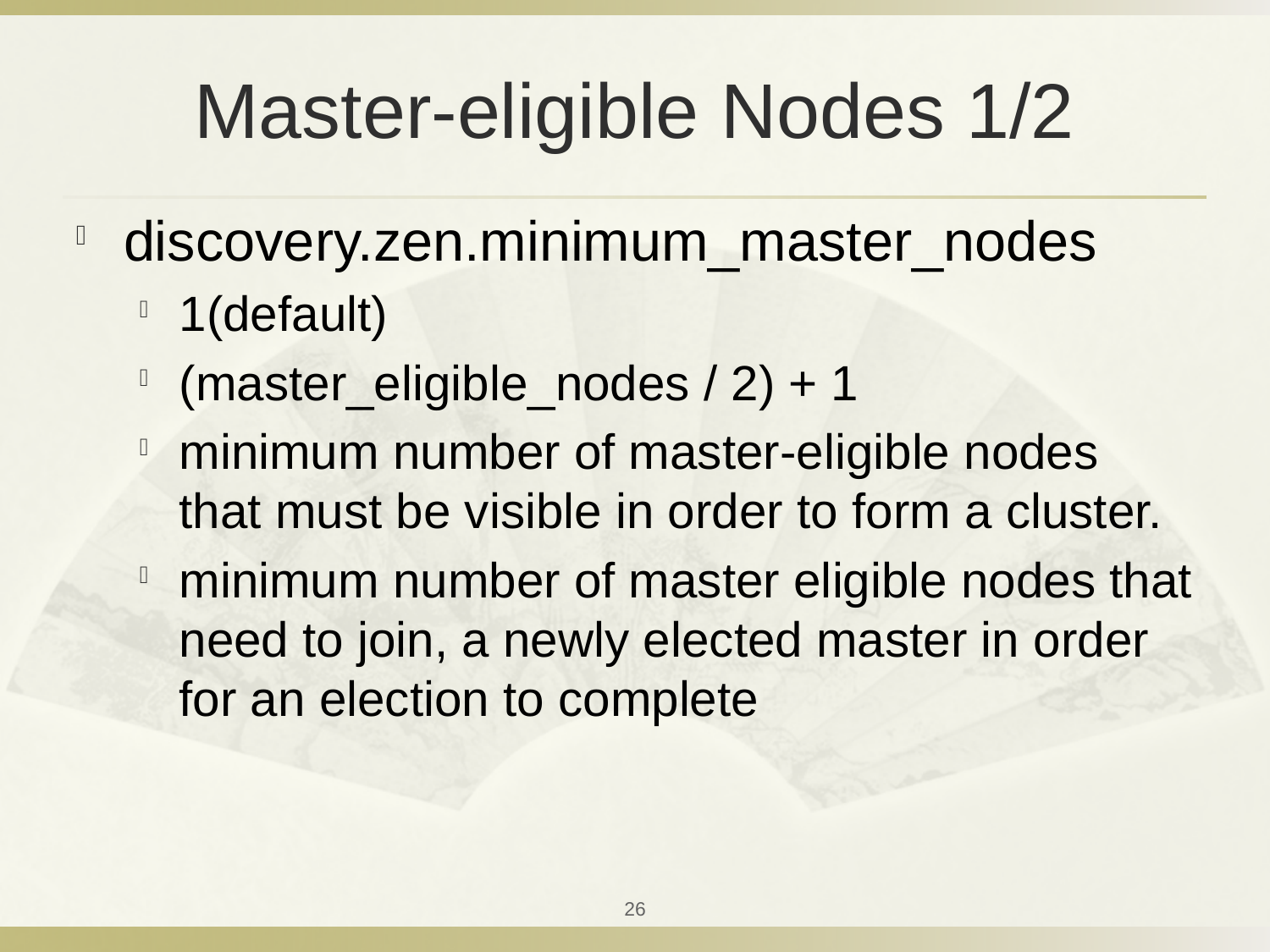

# Master-eligible Nodes 1/2
discovery.zen.minimum_master_nodes
1(default)
(master_eligible_nodes / 2) + 1
minimum number of master-eligible nodes that must be visible in order to form a cluster.
minimum number of master eligible nodes that need to join, a newly elected master in order for an election to complete
26